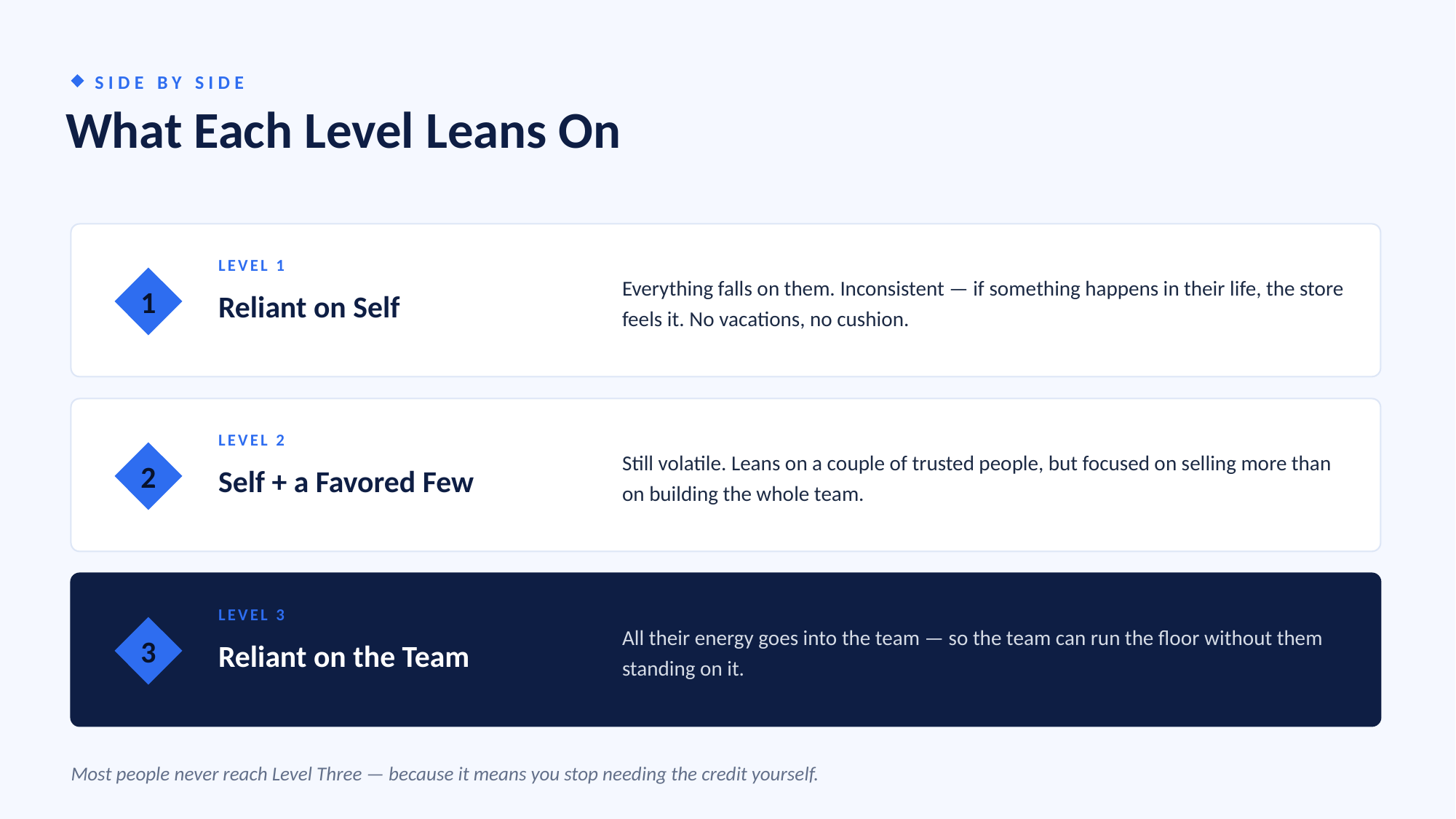

SIDE BY SIDE

What Each Level Leans On

Everything falls on them. Inconsistent — if something happens in their life, the store feels it. No vacations, no cushion.
LEVEL 1

1
Reliant on Self

Still volatile. Leans on a couple of trusted people, but focused on selling more than on building the whole team.
LEVEL 2

2
Self + a Favored Few

All their energy goes into the team — so the team can run the floor without them standing on it.
LEVEL 3

3
Reliant on the Team
Most people never reach Level Three — because it means you stop needing the credit yourself.